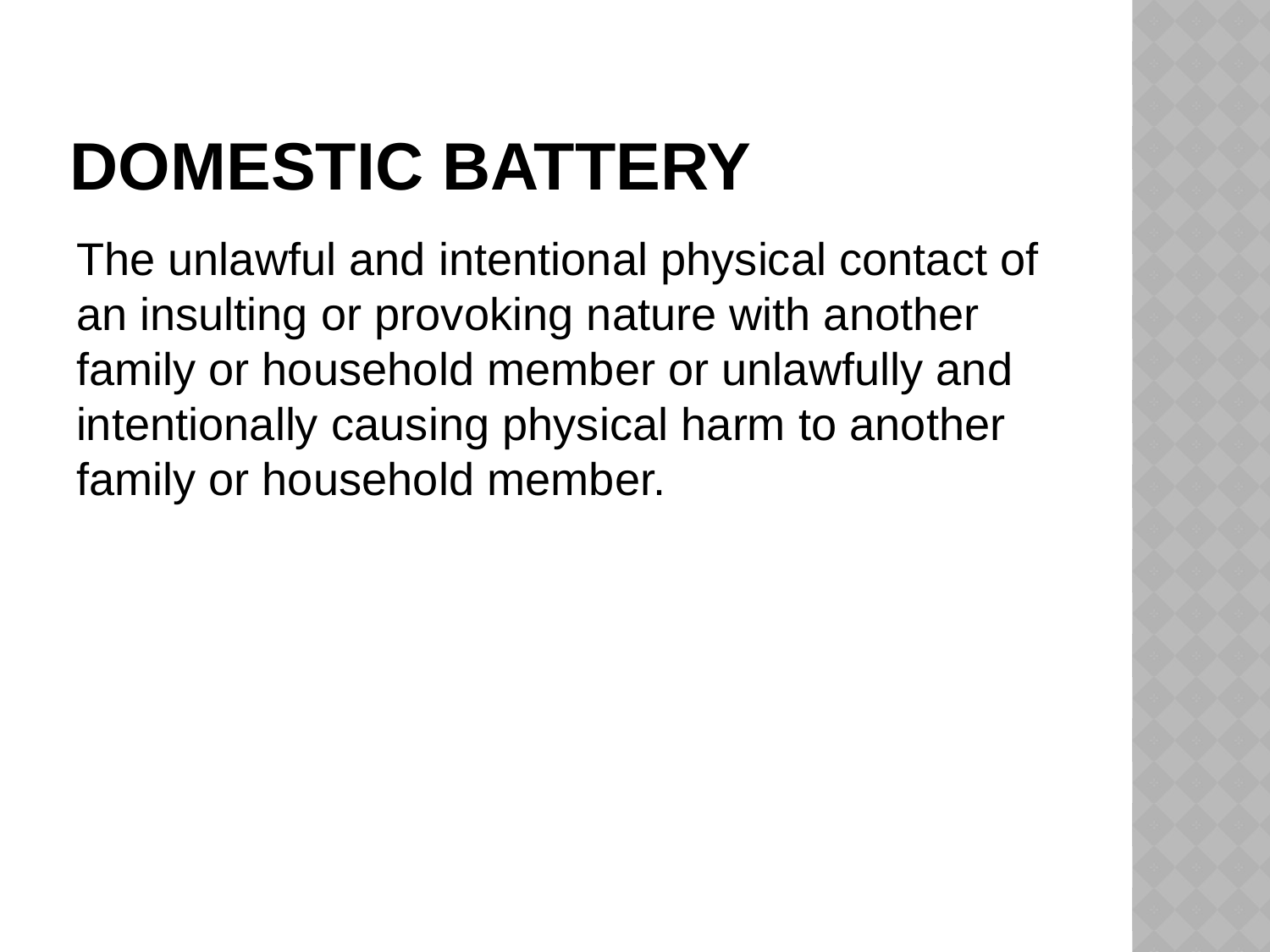

# Domestic battery
The unlawful and intentional physical contact of an insulting or provoking nature with another family or household member or unlawfully and intentionally causing physical harm to another family or household member.